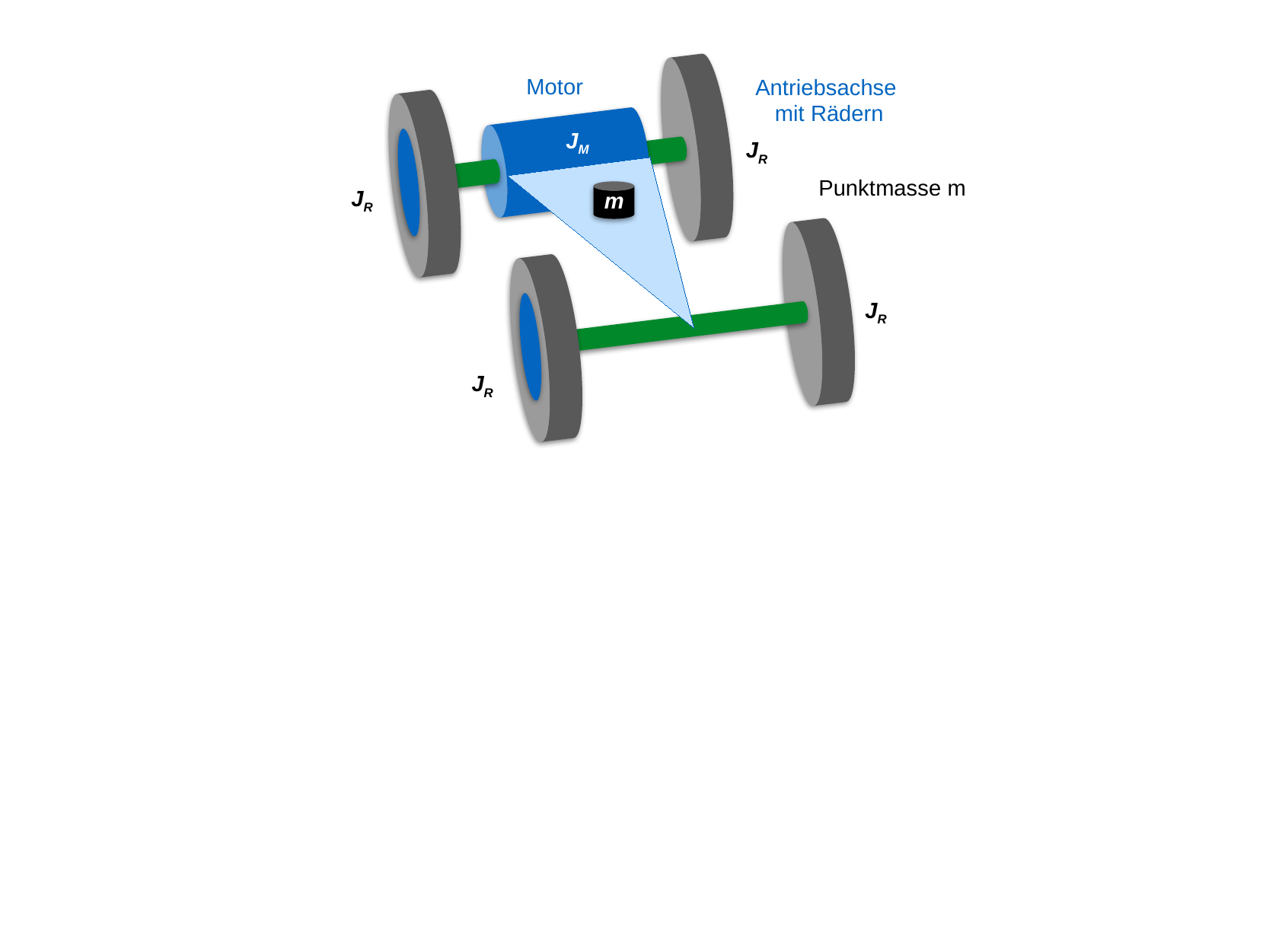

Motor
Antriebsachse
mit Rädern

JM

JR

Punktmasse m
JR
m

JR

JR